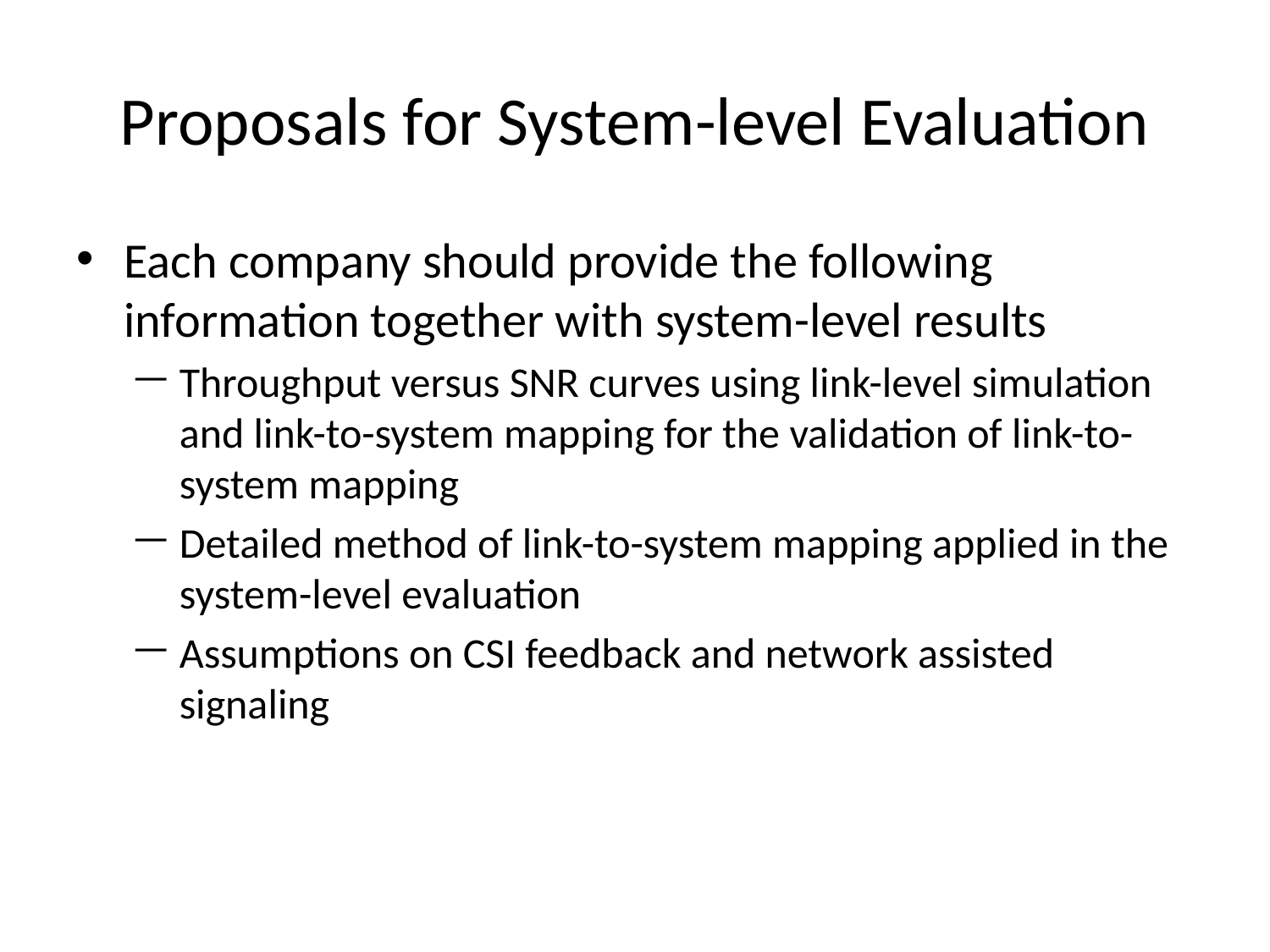

# Proposals for System-level Evaluation
Each company should provide the following information together with system-level results
Throughput versus SNR curves using link-level simulation and link-to-system mapping for the validation of link-to-system mapping
Detailed method of link-to-system mapping applied in the system-level evaluation
Assumptions on CSI feedback and network assisted signaling